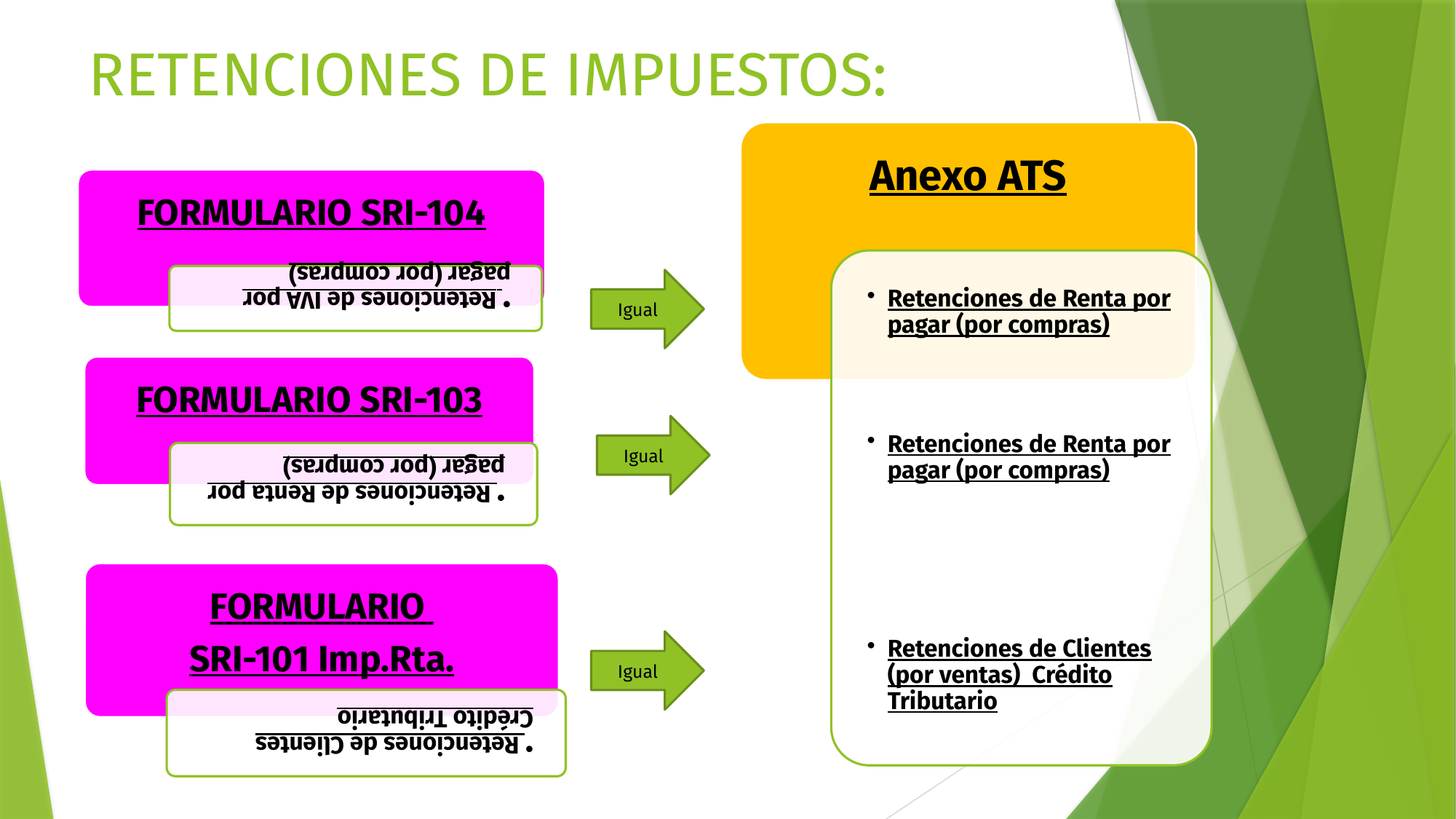

# RETENCIONES DE IMPUESTOS:
Anexo ATS
Retenciones de Renta por pagar (por compras)

Retenciones de Renta por pagar (por compras)

Retenciones de Clientes (por ventas)  Crédito Tributario
FORMULARIO SRI-104
 Retenciones de IVA por pagar (por compras)
Igual
FORMULARIO SRI-103
 Retenciones de Renta por pagar (por compras)
Igual
FORMULARIO
SRI-101 Imp.Rta.
 Retenciones de Clientes Crédito Tributario
Igual